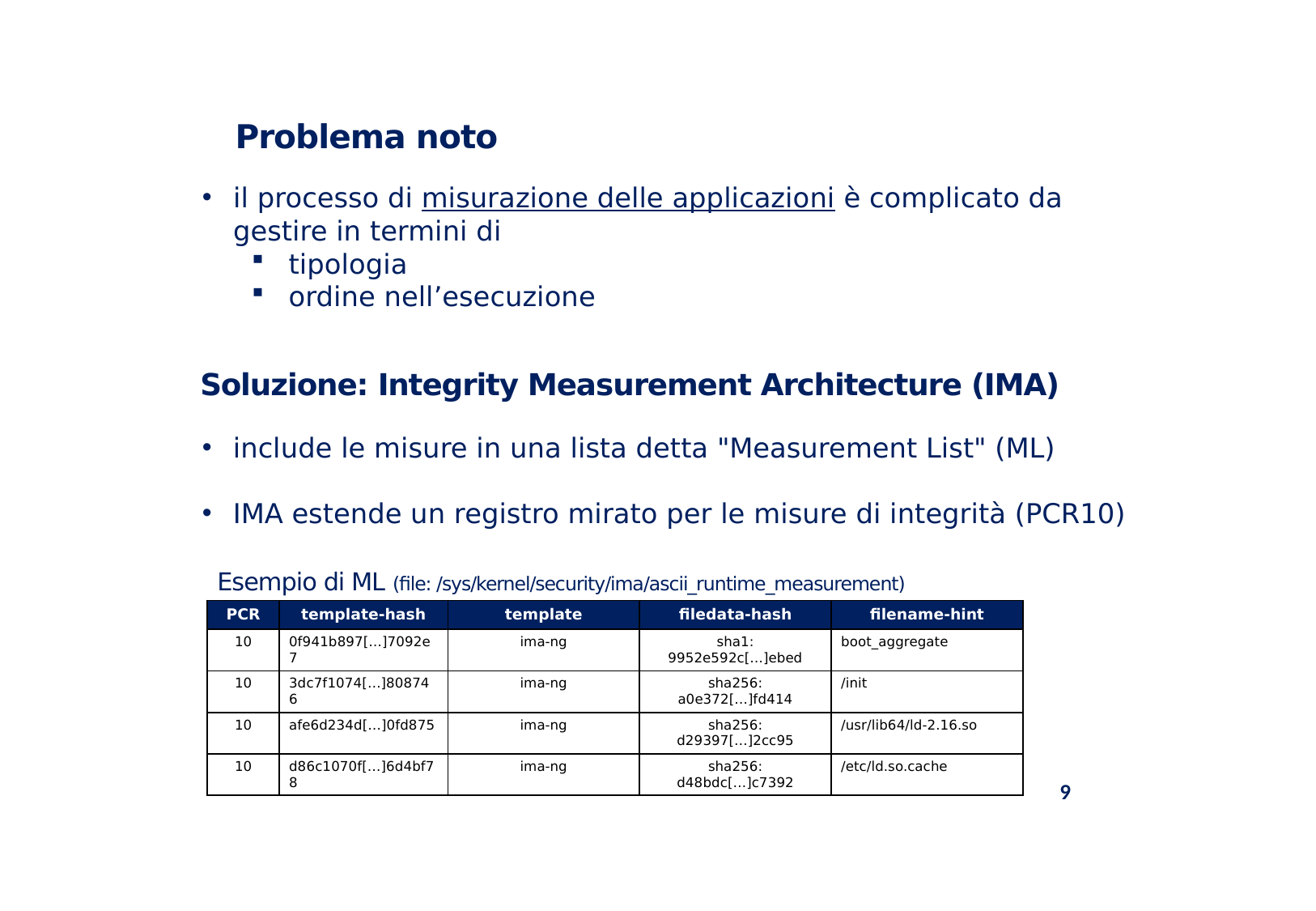

Problema noto
il processo di misurazione delle applicazioni è complicato da gestire in termini di
tipologia
ordine nell’esecuzione
Soluzione: Integrity Measurement Architecture (IMA)
include le misure in una lista detta "Measurement List" (ML)

IMA estende un registro mirato per le misure di integrità (PCR10)

Esempio di ML (file: /sys/kernel/security/ima/ascii_runtime_measurement)
| PCR | template-hash | template | filedata-hash | filename-hint |
| --- | --- | --- | --- | --- |
| 10 | 0f941b897[…]7092e7 | ima-ng | sha1: 9952e592c[…]ebed | boot\_aggregate |
| 10 | 3dc7f1074[…]808746 | ima-ng | sha256: a0e372[…]fd414 | /init |
| 10 | afe6d234d[…]0fd875 | ima-ng | sha256: d29397[…]2cc95 | /usr/lib64/ld-2.16.so |
| 10 | d86c1070f[…]6d4bf78 | ima-ng | sha256: d48bdc[…]c7392 | /etc/ld.so.cache |
9